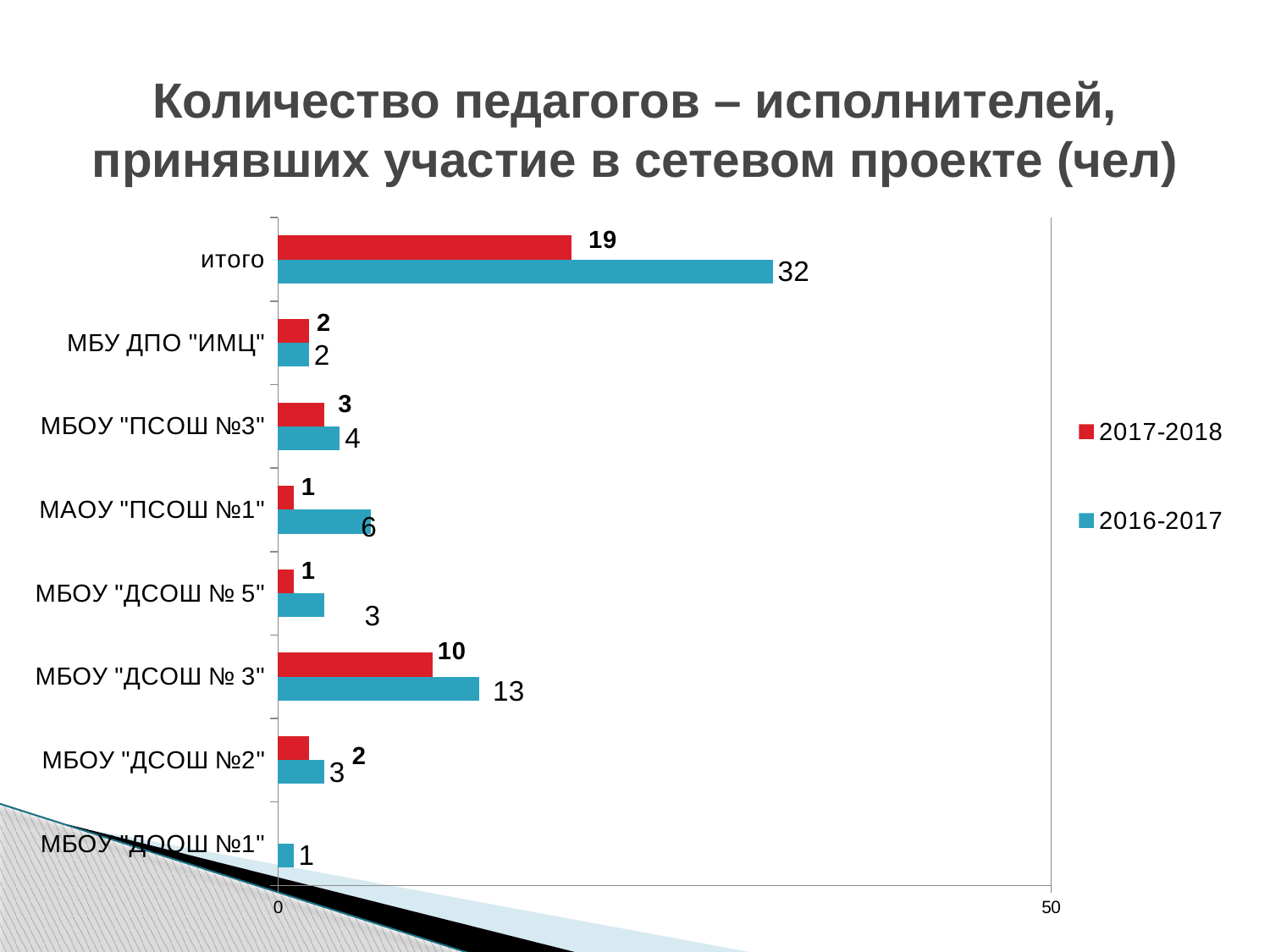

# Количество педагогов – исполнителей, принявших участие в сетевом проекте (чел)

### Chart

| Category | 2016-2017 | 2017-2018 |
|---|---|---|
| МБОУ "ДООШ №1" | 1.0 | None |
| МБОУ "ДСОШ №2" | 3.0 | 2.0 |
| МБОУ "ДСОШ № 3" | 13.0 | 10.0 |
| МБОУ "ДСОШ № 5" | 3.0 | 1.0 |
| МАОУ "ПСОШ №1" | 6.0 | 1.0 |
| МБОУ "ПСОШ №3" | 4.0 | 3.0 |
| МБУ ДПО "ИМЦ" | 2.0 | 2.0 |
| итого | 32.0 | 19.0 |